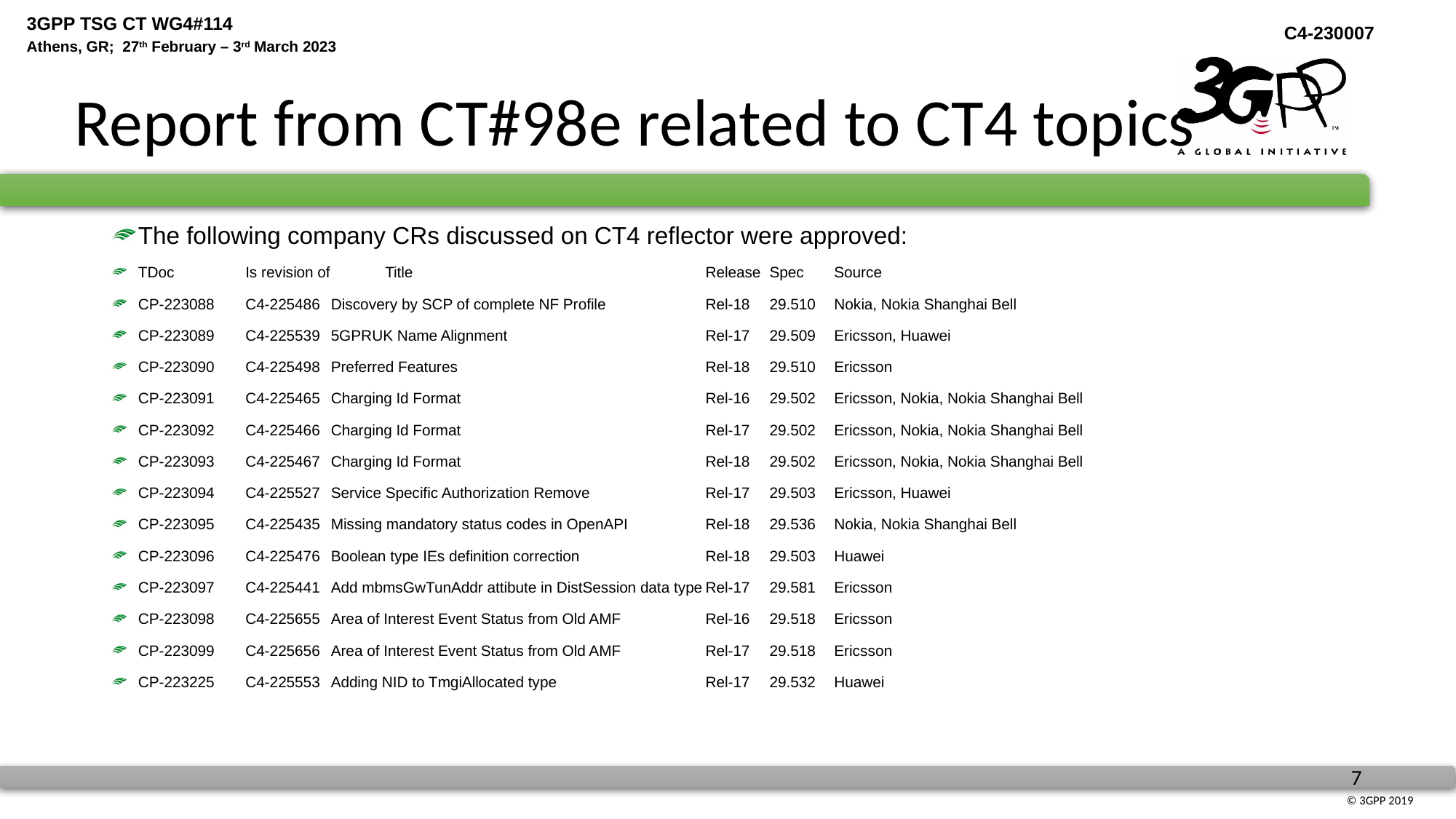

# Report from CT#98e related to CT4 topics
The following company CRs discussed on CT4 reflector were approved:
TDoc	Is revision of	             Title	Release	Spec	Source
CP-223088	C4-225486	Discovery by SCP of complete NF Profile	Rel-18	29.510	Nokia, Nokia Shanghai Bell
CP-223089	C4-225539	5GPRUK Name Alignment	Rel-17	29.509	Ericsson, Huawei
CP-223090	C4-225498	Preferred Features	Rel-18	29.510	Ericsson
CP-223091	C4-225465	Charging Id Format	Rel-16	29.502	Ericsson, Nokia, Nokia Shanghai Bell
CP-223092	C4-225466	Charging Id Format	Rel-17	29.502	Ericsson, Nokia, Nokia Shanghai Bell
CP-223093	C4-225467	Charging Id Format	Rel-18	29.502	Ericsson, Nokia, Nokia Shanghai Bell
CP-223094	C4-225527	Service Specific Authorization Remove	Rel-17	29.503	Ericsson, Huawei
CP-223095	C4-225435	Missing mandatory status codes in OpenAPI	Rel-18	29.536	Nokia, Nokia Shanghai Bell
CP-223096	C4-225476	Boolean type IEs definition correction	Rel-18	29.503	Huawei
CP-223097	C4-225441	Add mbmsGwTunAddr attibute in DistSession data type	Rel-17	29.581	Ericsson
CP-223098	C4-225655	Area of Interest Event Status from Old AMF	Rel-16	29.518	Ericsson
CP-223099	C4-225656	Area of Interest Event Status from Old AMF	Rel-17	29.518	Ericsson
CP-223225	C4-225553	Adding NID to TmgiAllocated type	Rel-17	29.532	Huawei